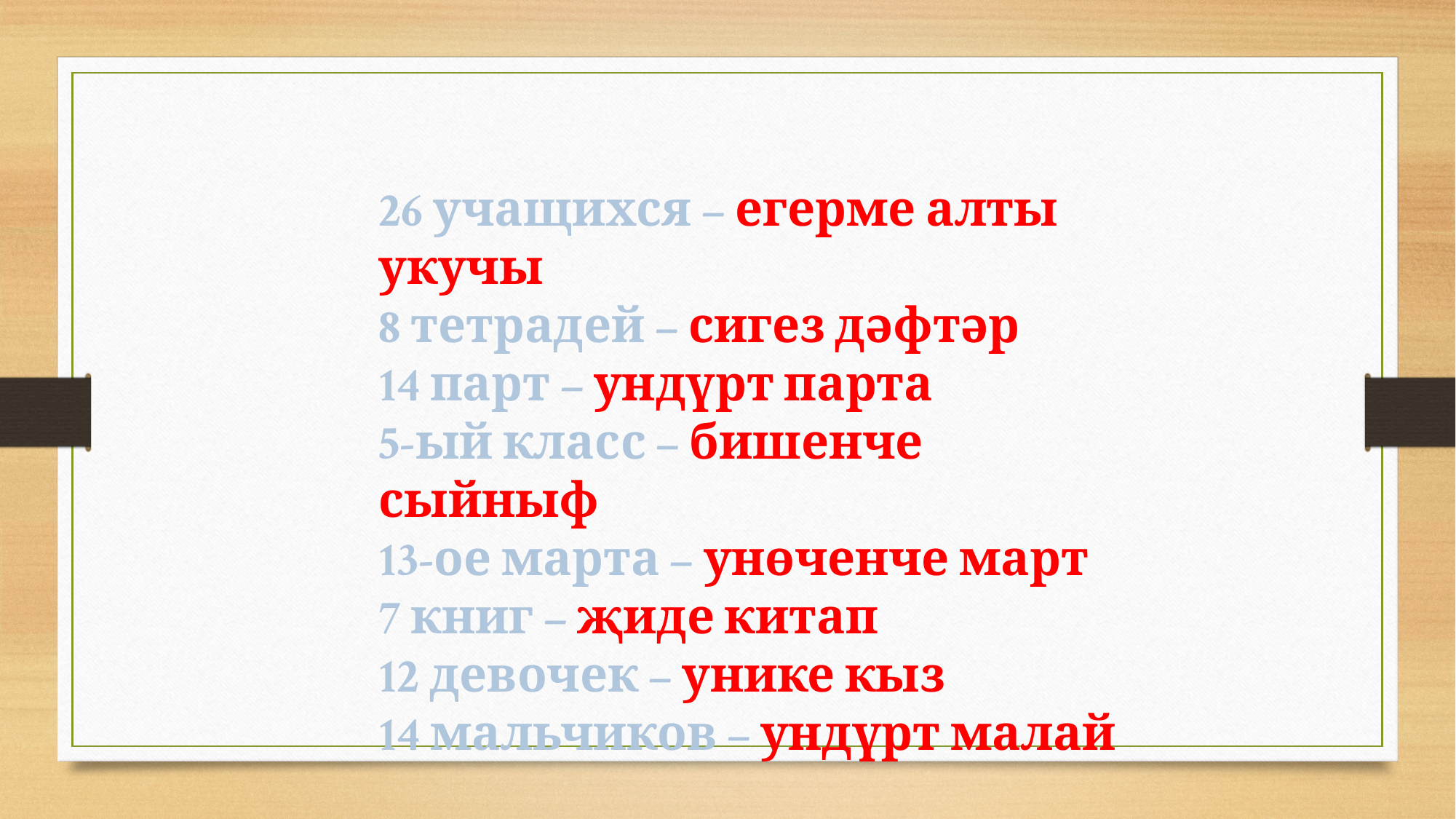

26 учащихся – егерме алты укучы
8 тетрадей – сигез дәфтәр
14 парт – ундүрт парта
5-ый класс – бишенче сыйныф
13-ое марта – унөченче март
7 книг – җиде китап
12 девочек – унике кыз
14 мальчиков – ундүрт малай